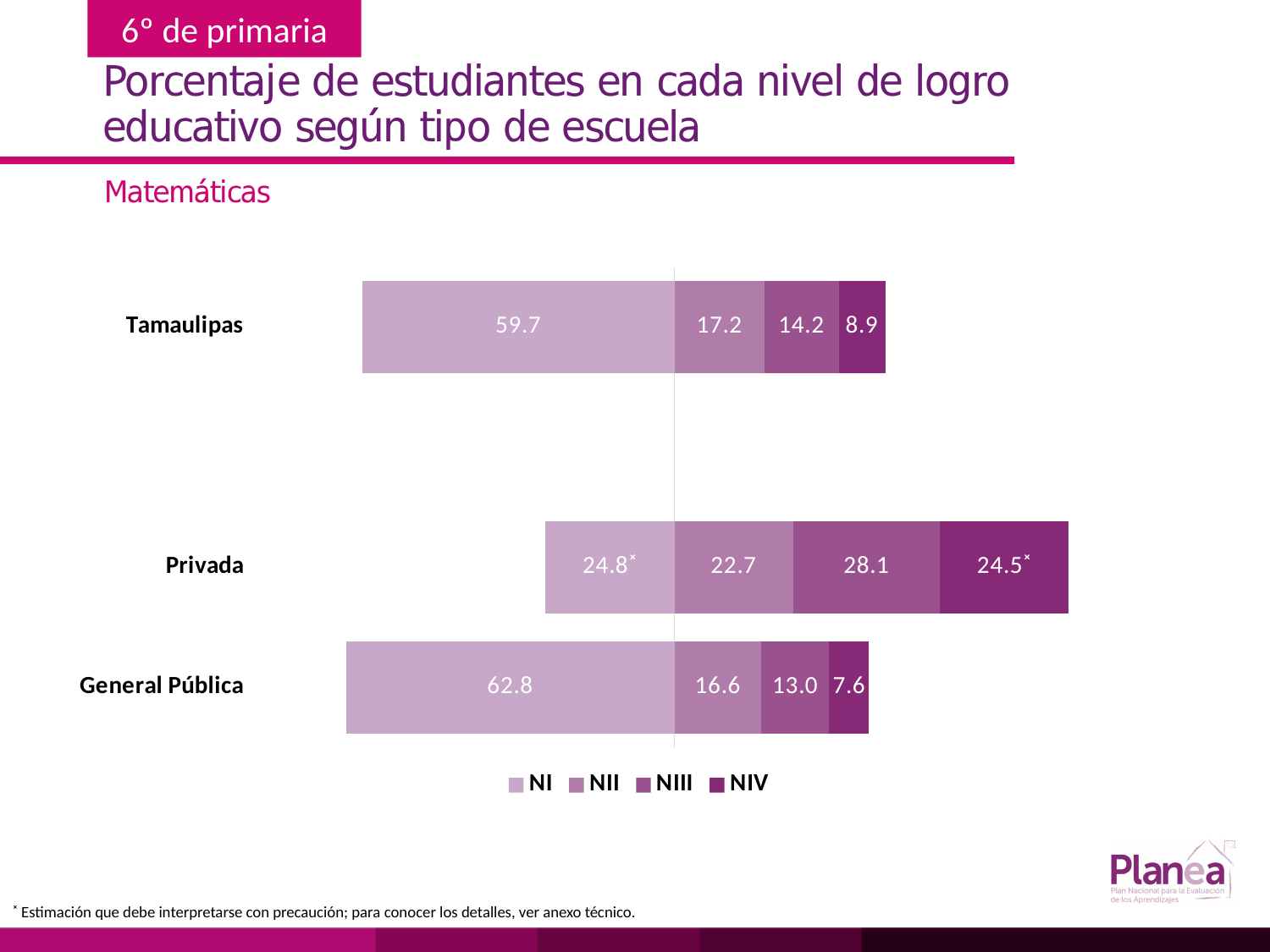

# Porcentaje de estudiantes en cada nivel de logro educativo según tipo de escuela

Matemáticas

### Chart

| Category |  |  |  |  |
|---|---|---|---|---|
| General Pública | -62.8 | 16.6 | 13.0 | 7.6 |
| Privada | -24.8 | 22.7 | 28.1 | 24.5 |
|  | None | None | None | None |
| Tamaulipas | -59.7 | 17.2 | 14.2 | 8.9 |
˟ Estimación que debe interpretarse con precaución; para conocer los detalles, ver anexo técnico.